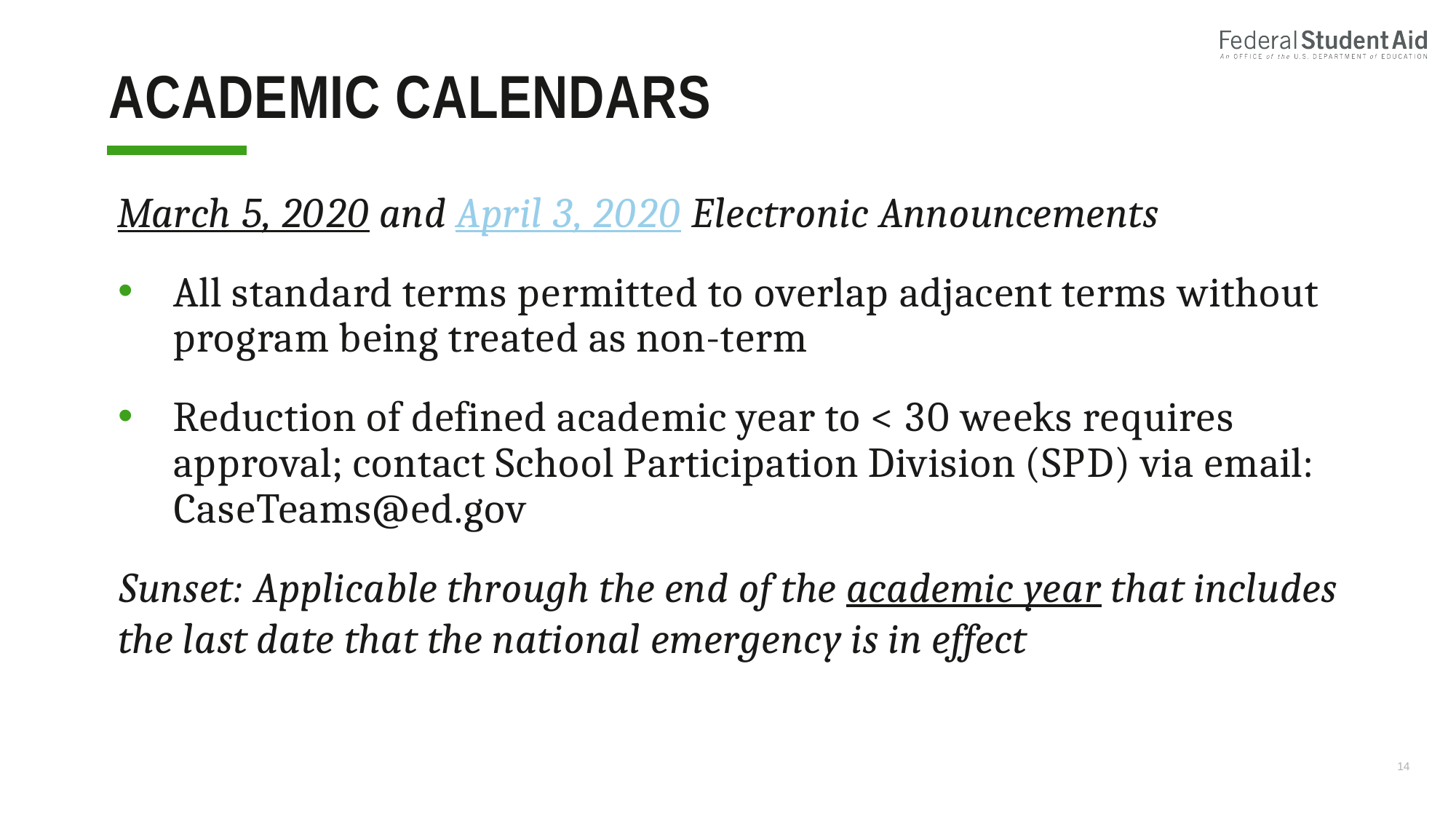

# Academic calendars
March 5, 2020 and April 3, 2020 Electronic Announcements
All standard terms permitted to overlap adjacent terms without program being treated as non-term
Reduction of defined academic year to < 30 weeks requires approval; contact School Participation Division (SPD) via email: CaseTeams@ed.gov
Sunset: Applicable through the end of the academic year that includes the last date that the national emergency is in effect

14